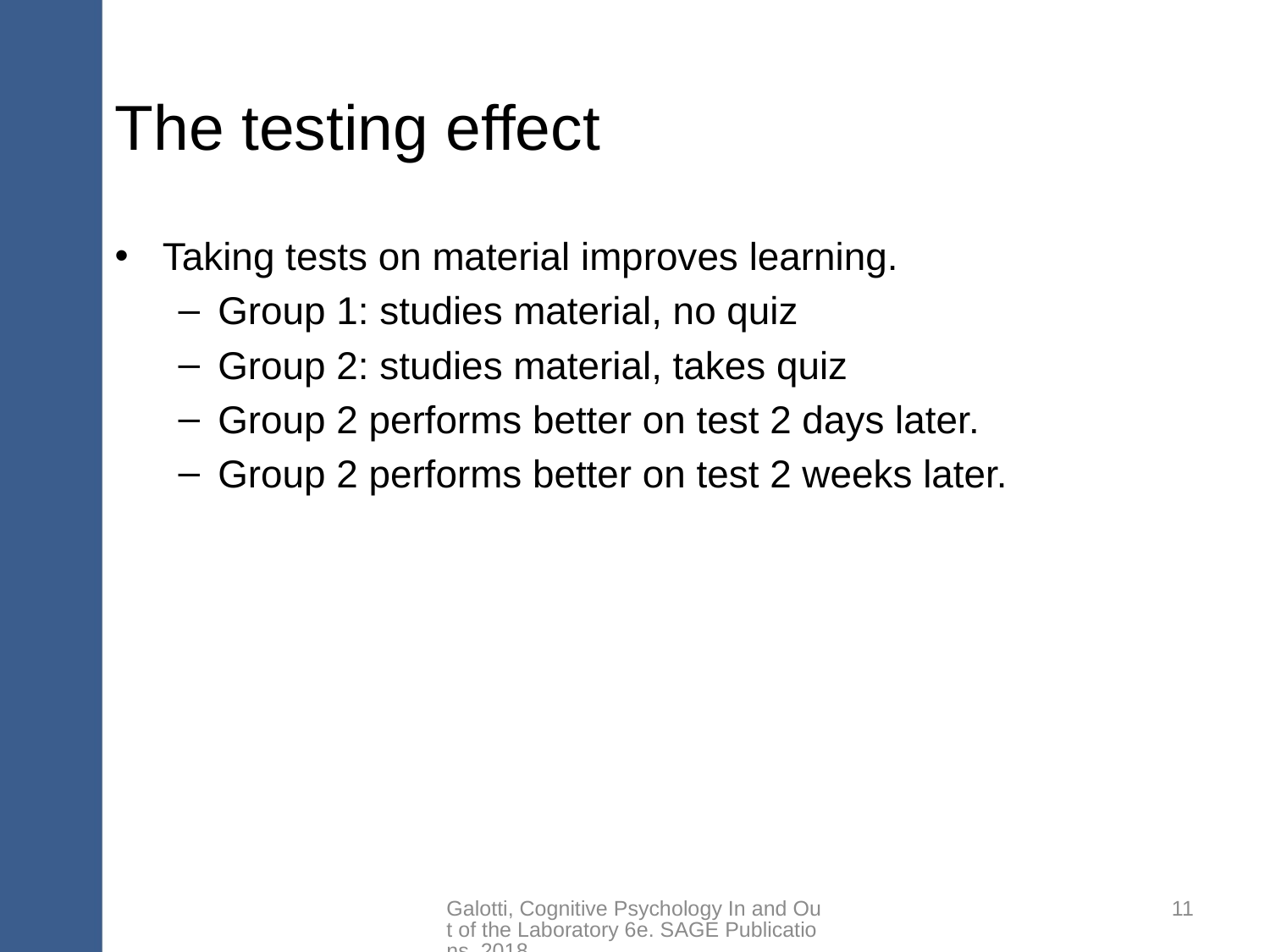

# The testing effect
Taking tests on material improves learning.
Group 1: studies material, no quiz
Group 2: studies material, takes quiz
Group 2 performs better on test 2 days later.
Group 2 performs better on test 2 weeks later.
Galotti, Cognitive Psychology In and Out of the Laboratory 6e. SAGE Publications, 2018.
11